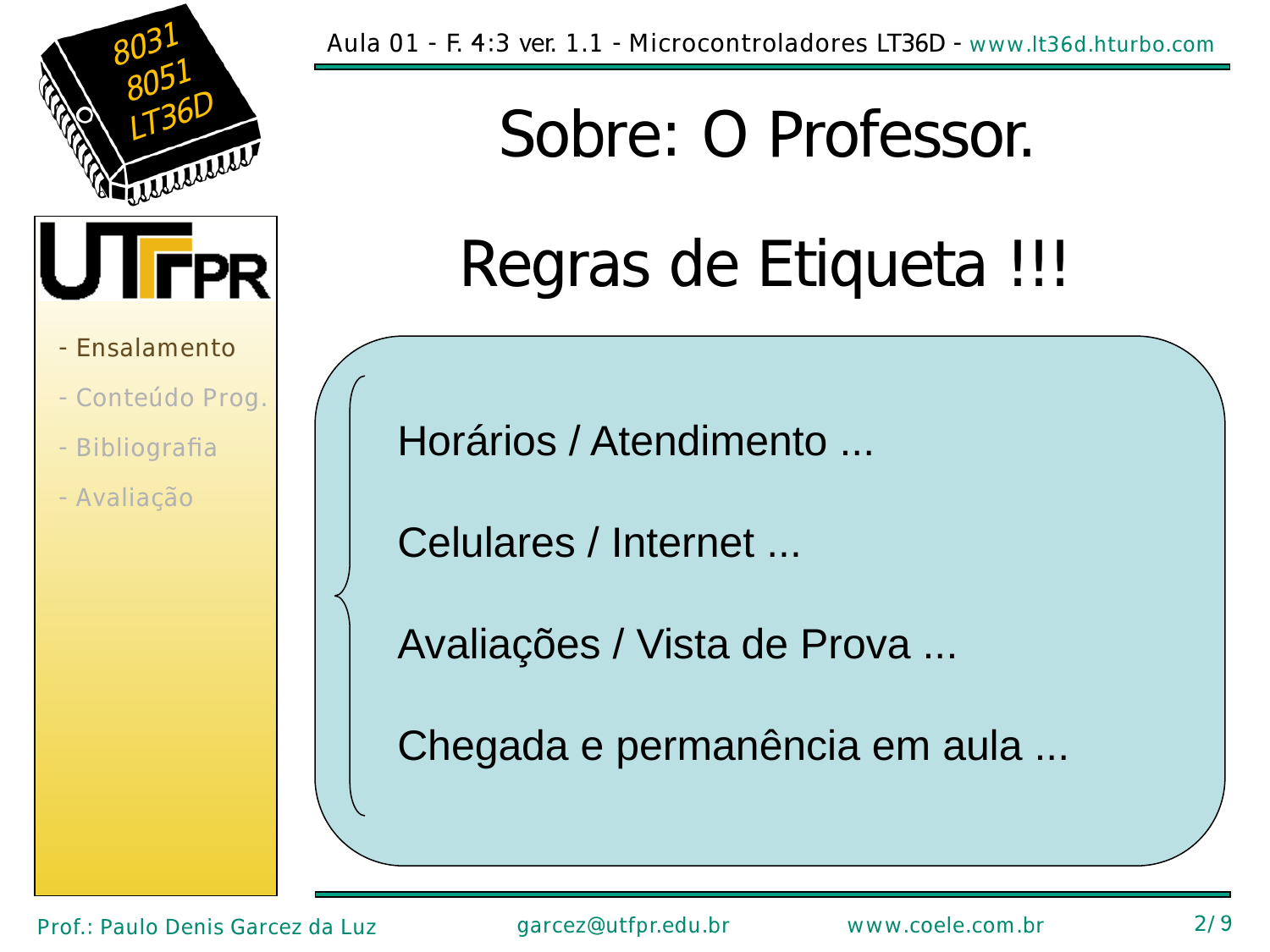

Sobre: O Professor.
Regras de Etiqueta !!!
- Ensalamento

- Conteúdo Prog.

Horários / Atendimento ...
Celulares / Internet ...
Avaliações / Vista de Prova ...
Chegada e permanência em aula ...

- Bibliografia
- Avaliação
2/9